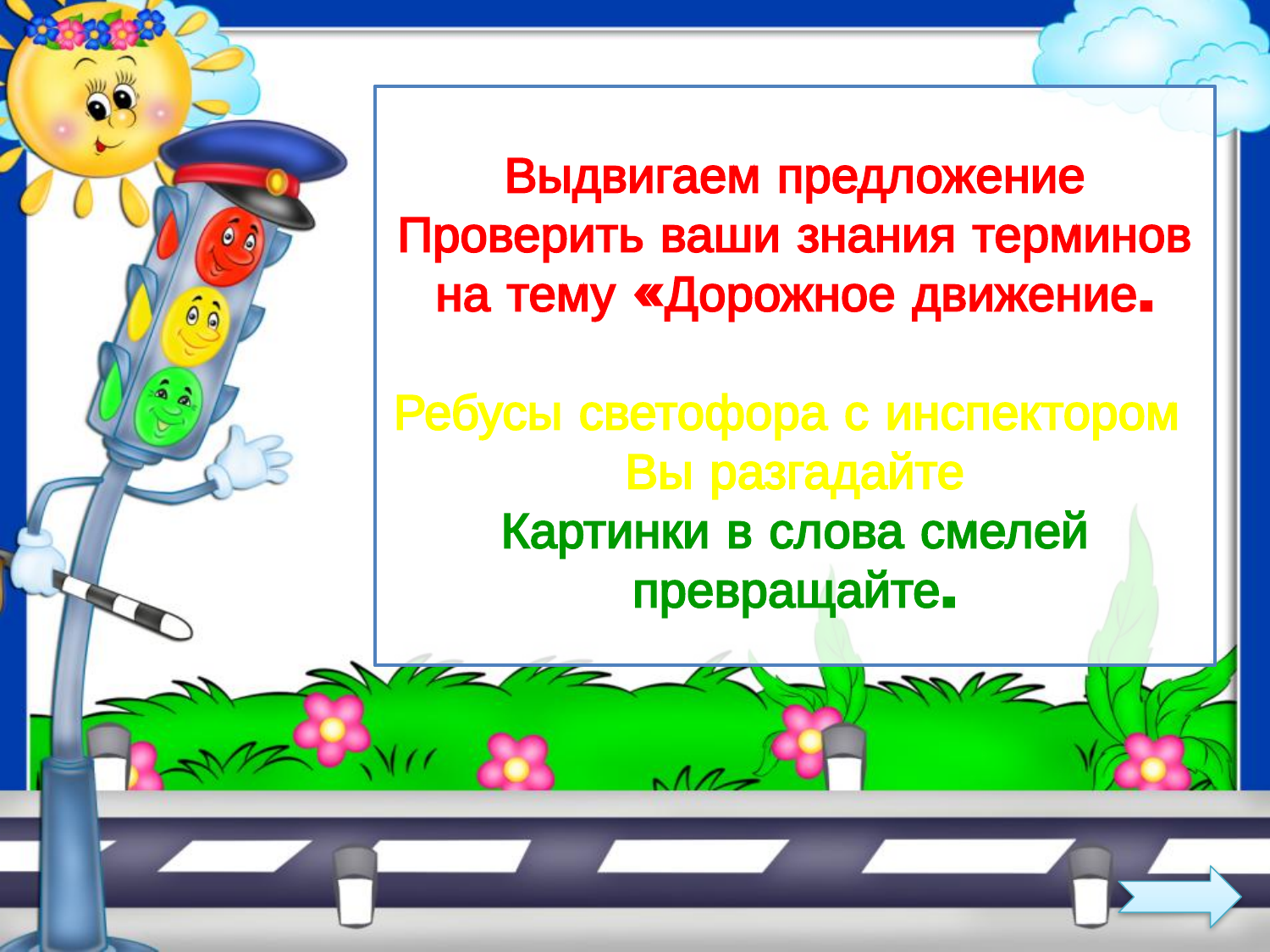

Выдвигаем предложение
Проверить ваши знания терминов на тему «Дорожное движение.

Ребусы светофора с инспектором
Вы разгадайте
Картинки в слова смелей превращайте.